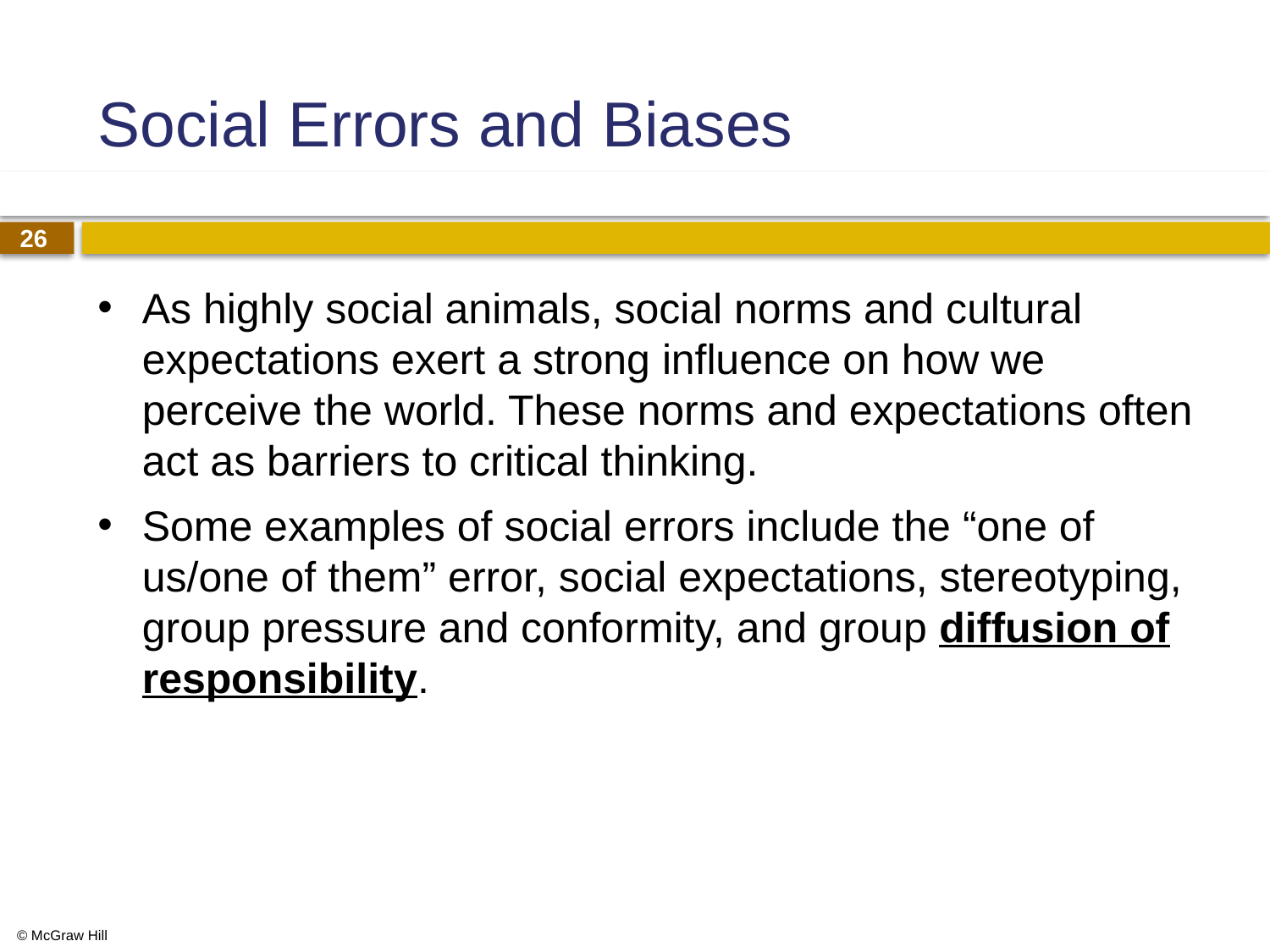

# Social Errors and Biases
As highly social animals, social norms and cultural expectations exert a strong influence on how we perceive the world. These norms and expectations often act as barriers to critical thinking.
Some examples of social errors include the “one of us/one of them” error, social expectations, stereotyping, group pressure and conformity, and group diffusion of responsibility.